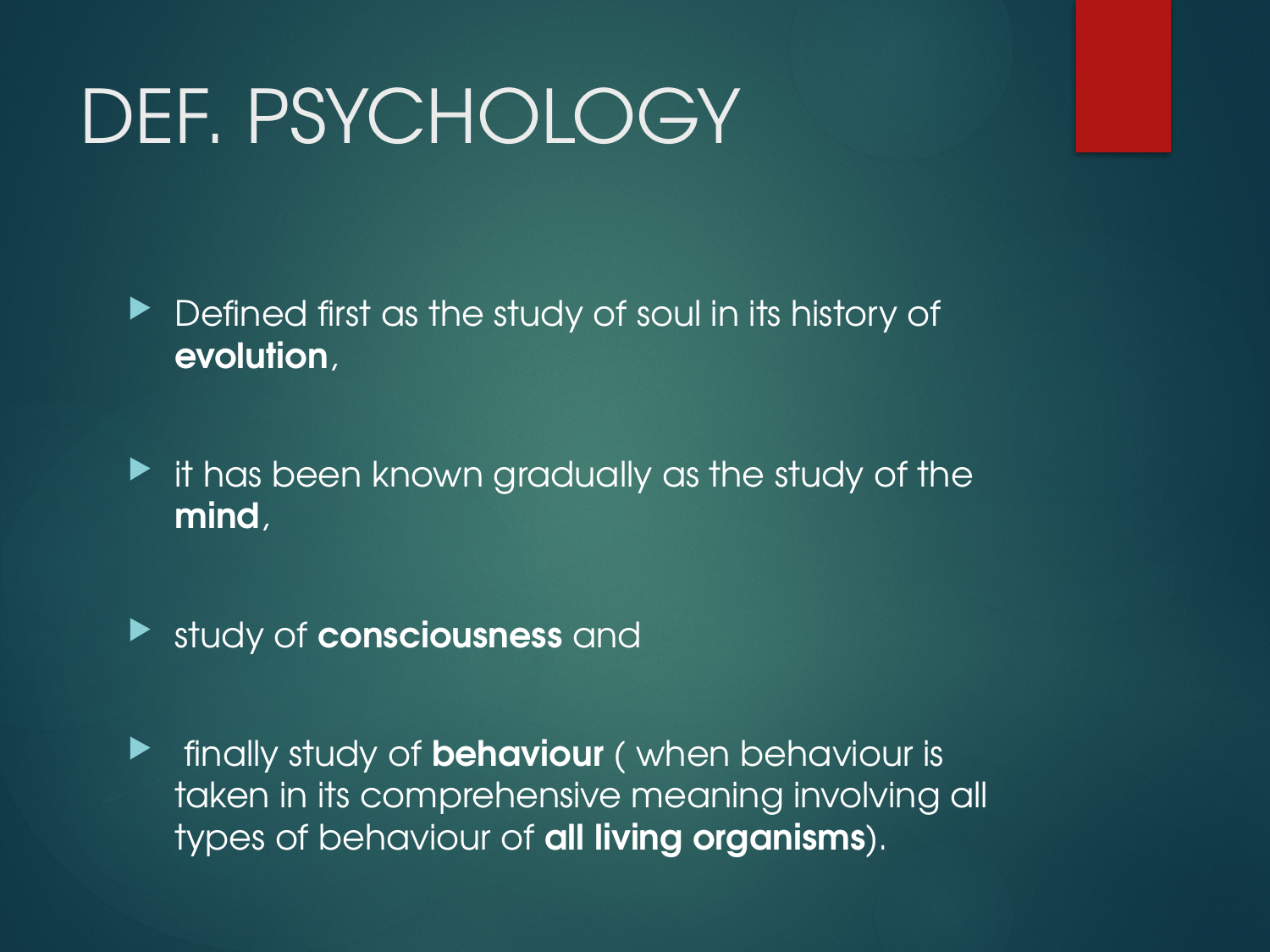

# DEF. PSYCHOLOGY
Defined first as the study of soul in its history of evolution,

it has been known gradually as the study of the mind,

study of consciousness and

 finally study of behaviour ( when behaviour is taken in its comprehensive meaning involving all types of behaviour of all living organisms).